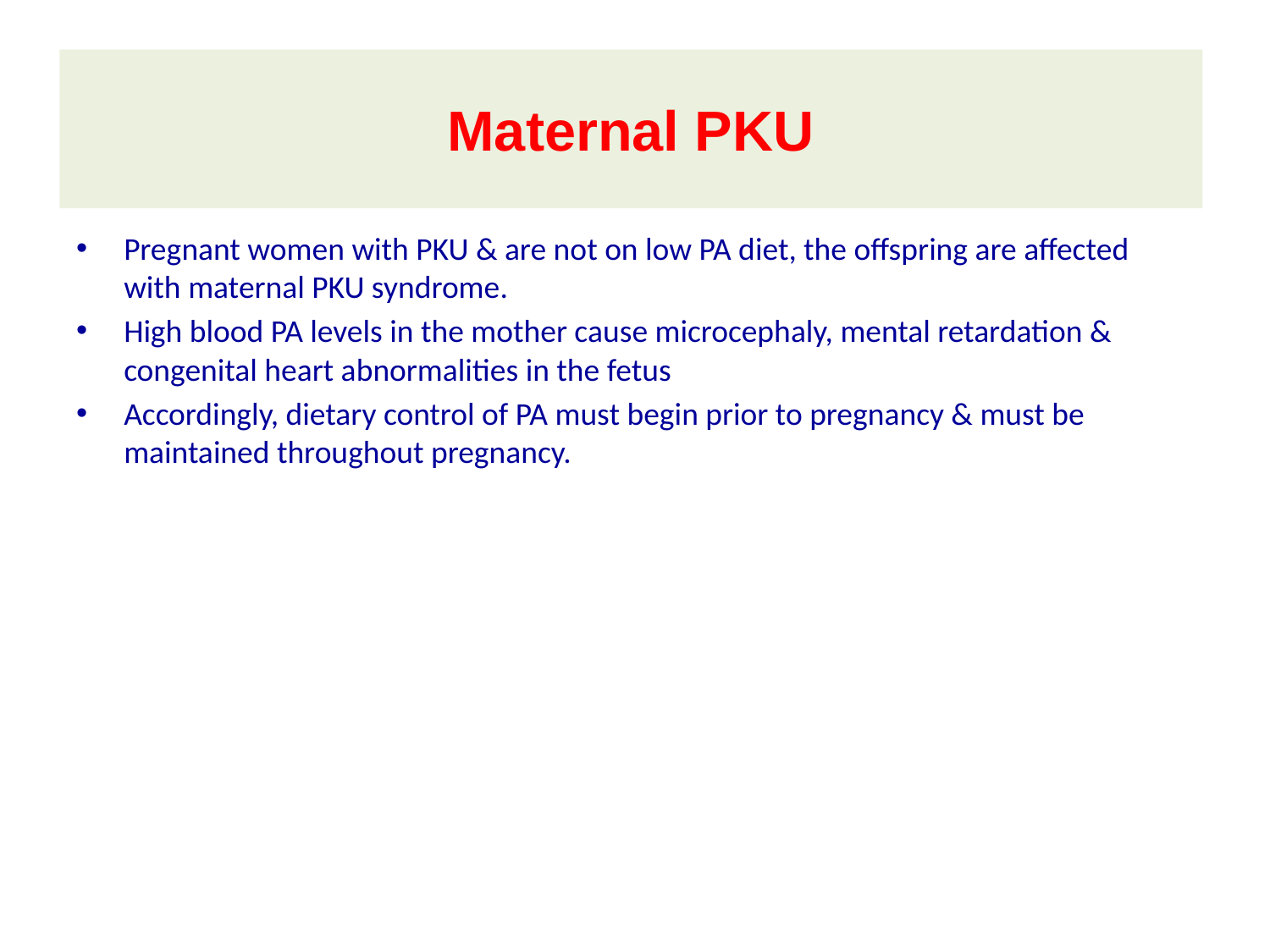

# Maternal PKU
Pregnant women with PKU & are not on low PA diet, the offspring are affected with maternal PKU syndrome.
High blood PA levels in the mother cause microcephaly, mental retardation & congenital heart abnormalities in the fetus
Accordingly, dietary control of PA must begin prior to pregnancy & must be maintained throughout pregnancy.